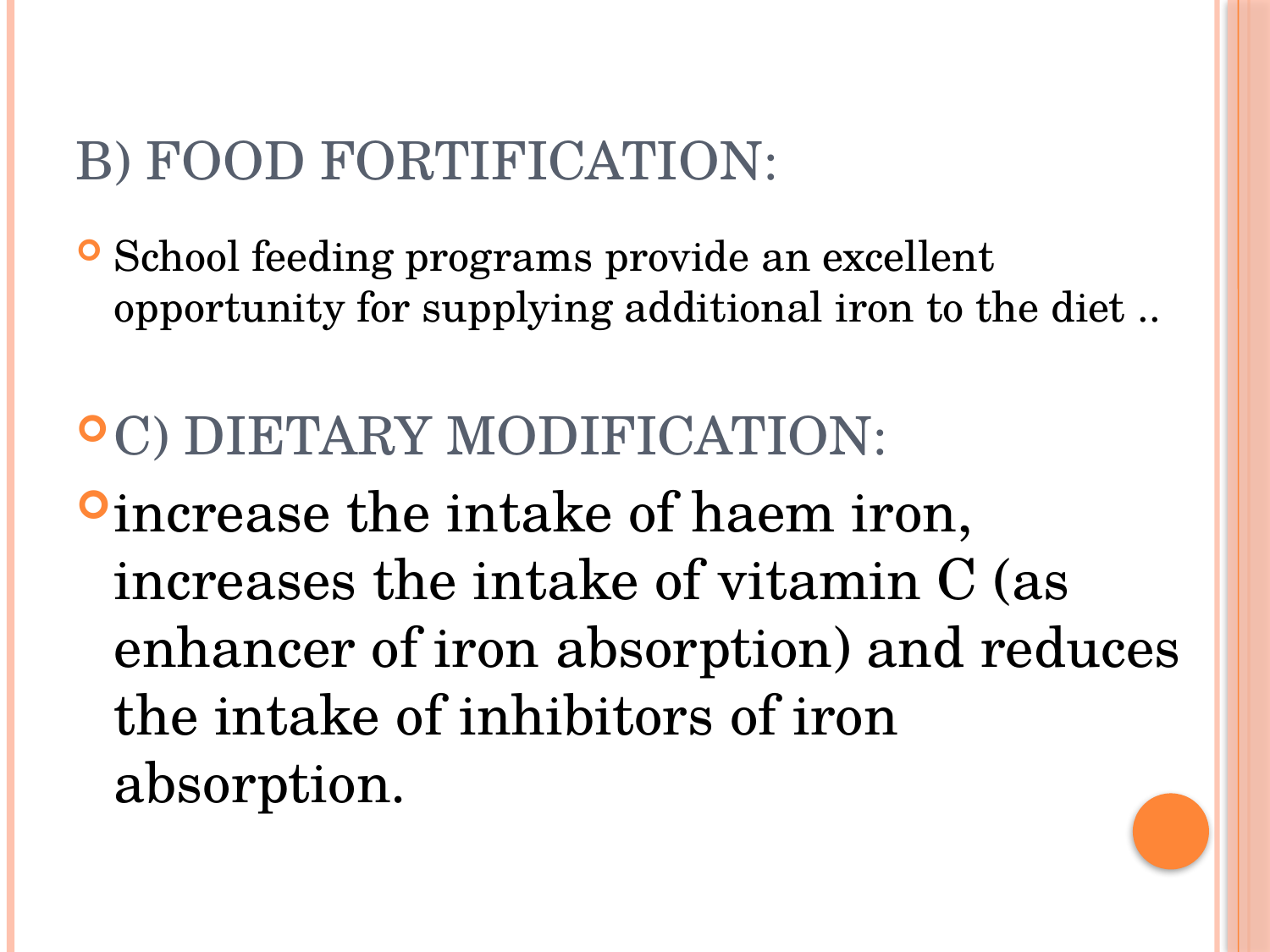

# B) Food fortification:
School feeding programs provide an excellent opportunity for supplying additional iron to the diet ..

C) Dietary modification:
increase the intake of haem iron, increases the intake of vitamin C (as enhancer of iron absorption) and reduces the intake of inhibitors of iron absorption.